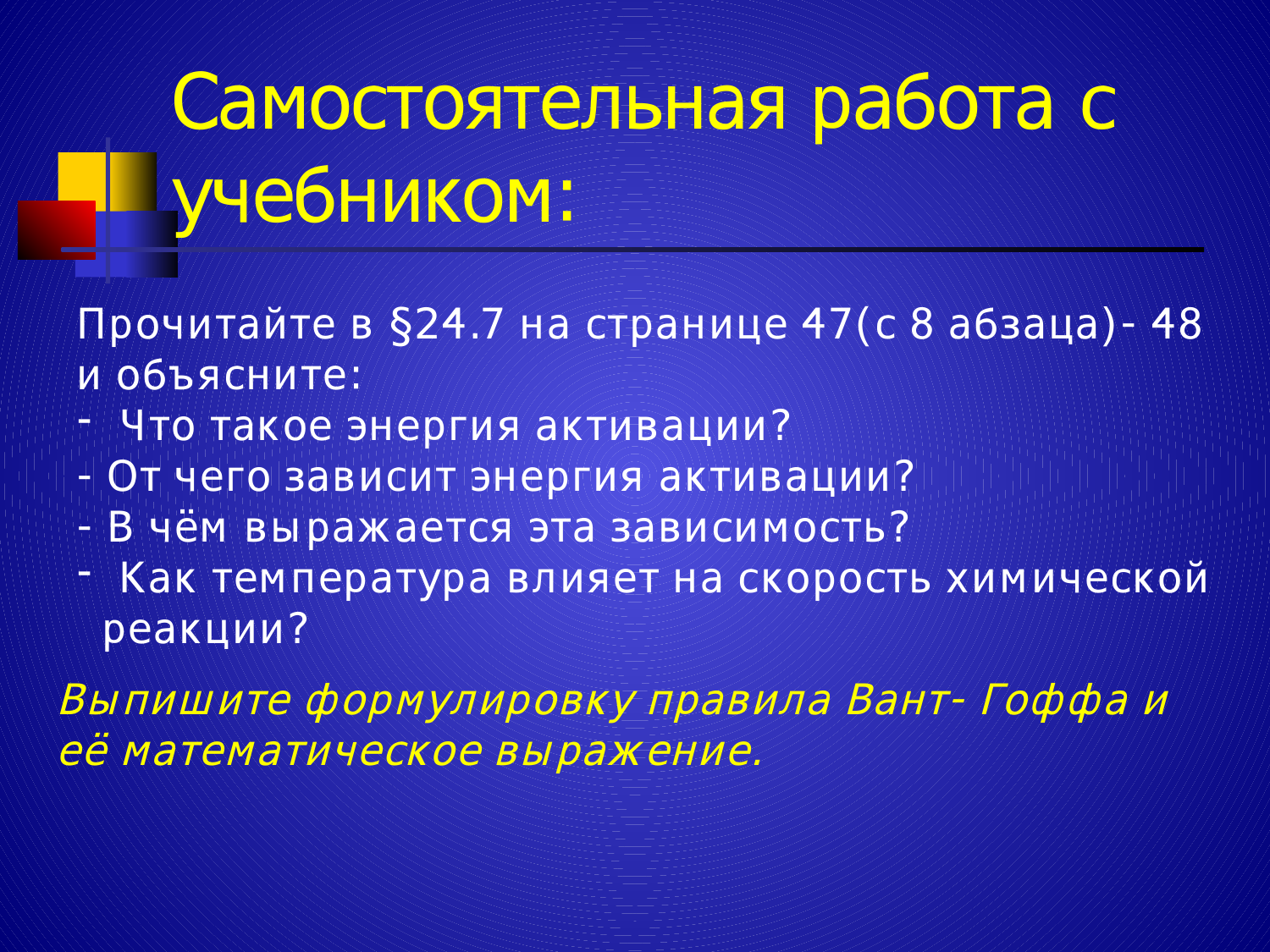

Самостоятельная работа с учебником:
Прочитайте в §24.7 на странице 47(с 8 абзаца)- 48
и объясните:
 Что такое энергия активации?
- От чего зависит энергия активации?
- В чём выражается эта зависимость?
 Как температура влияет на скорость химической
  реакции?

Выпишите формулировку правила Вант- Гоффа и
её математическое выражение.